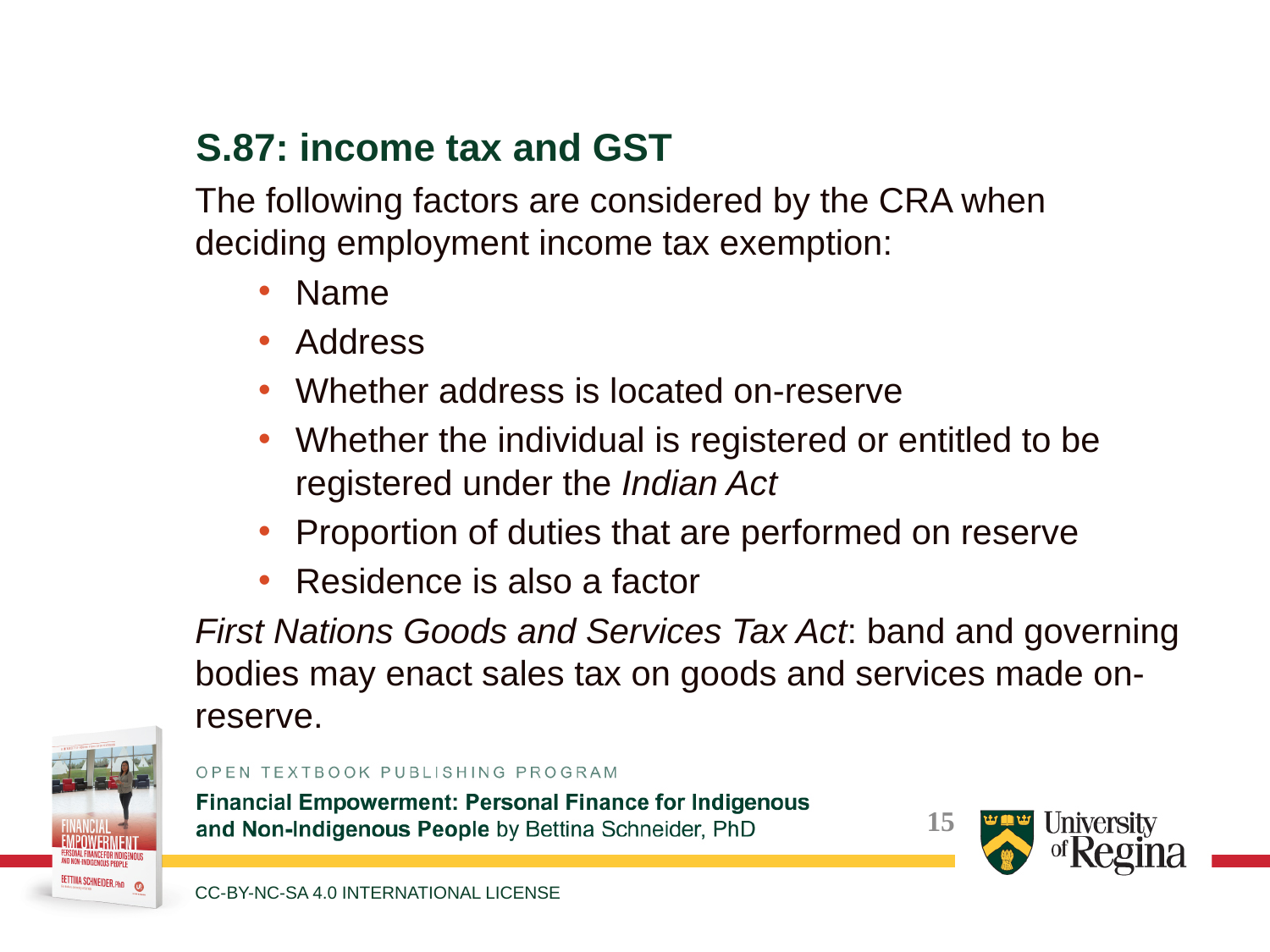

S.87: income tax and GST
The following factors are considered by the CRA when deciding employment income tax exemption:
Name
Address
Whether address is located on-reserve
Whether the individual is registered or entitled to be registered under the Indian Act
Proportion of duties that are performed on reserve
Residence is also a factor
First Nations Goods and Services Tax Act: band and governing bodies may enact sales tax on goods and services made on-reserve.

CC-BY-NC-SA 4.0 INTERNATIONAL LICENSE